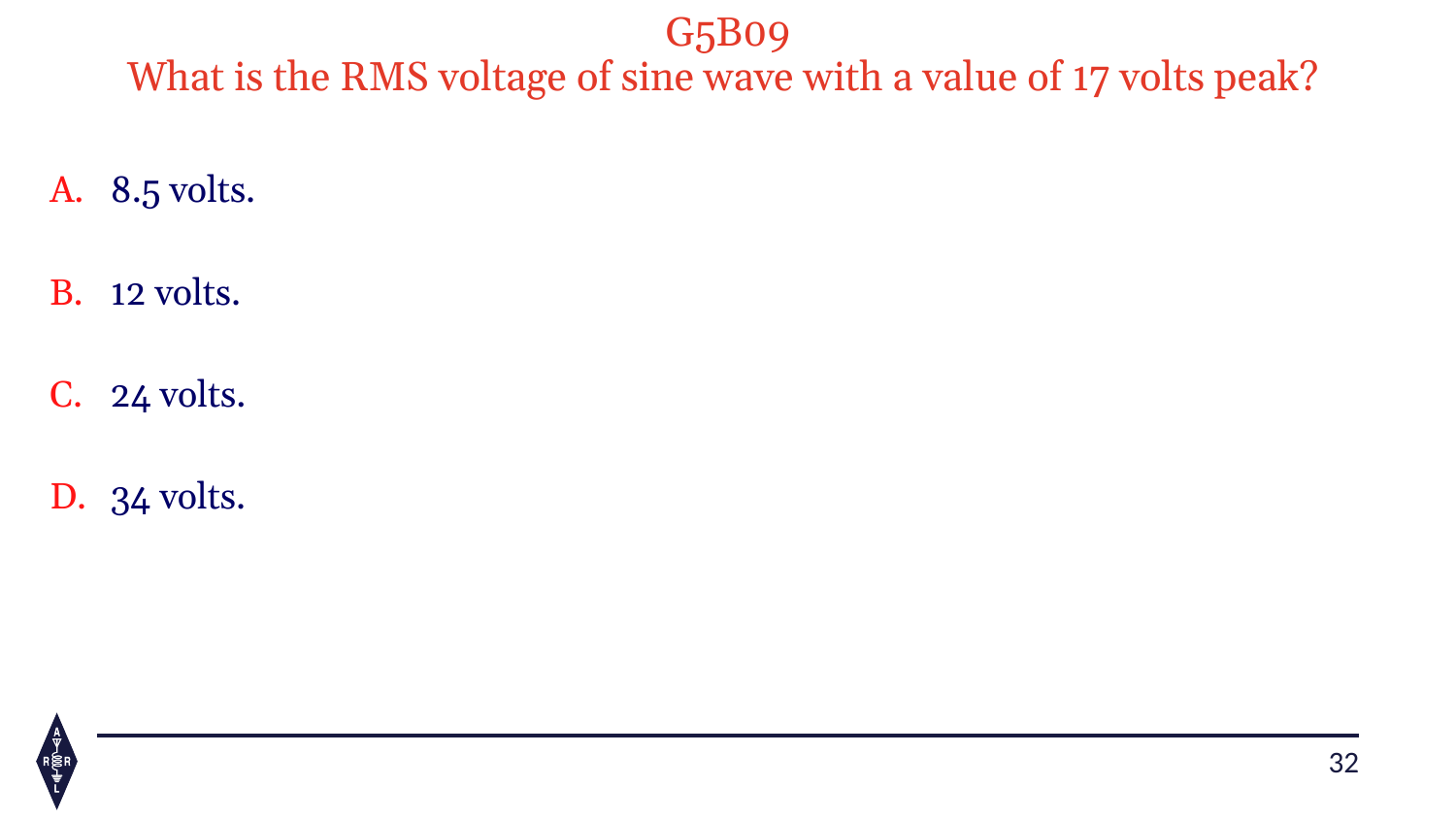

G5B09
What is the RMS voltage of sine wave with a value of 17 volts peak?
8.5 volts.

12 volts.

24 volts.

34 volts.
32